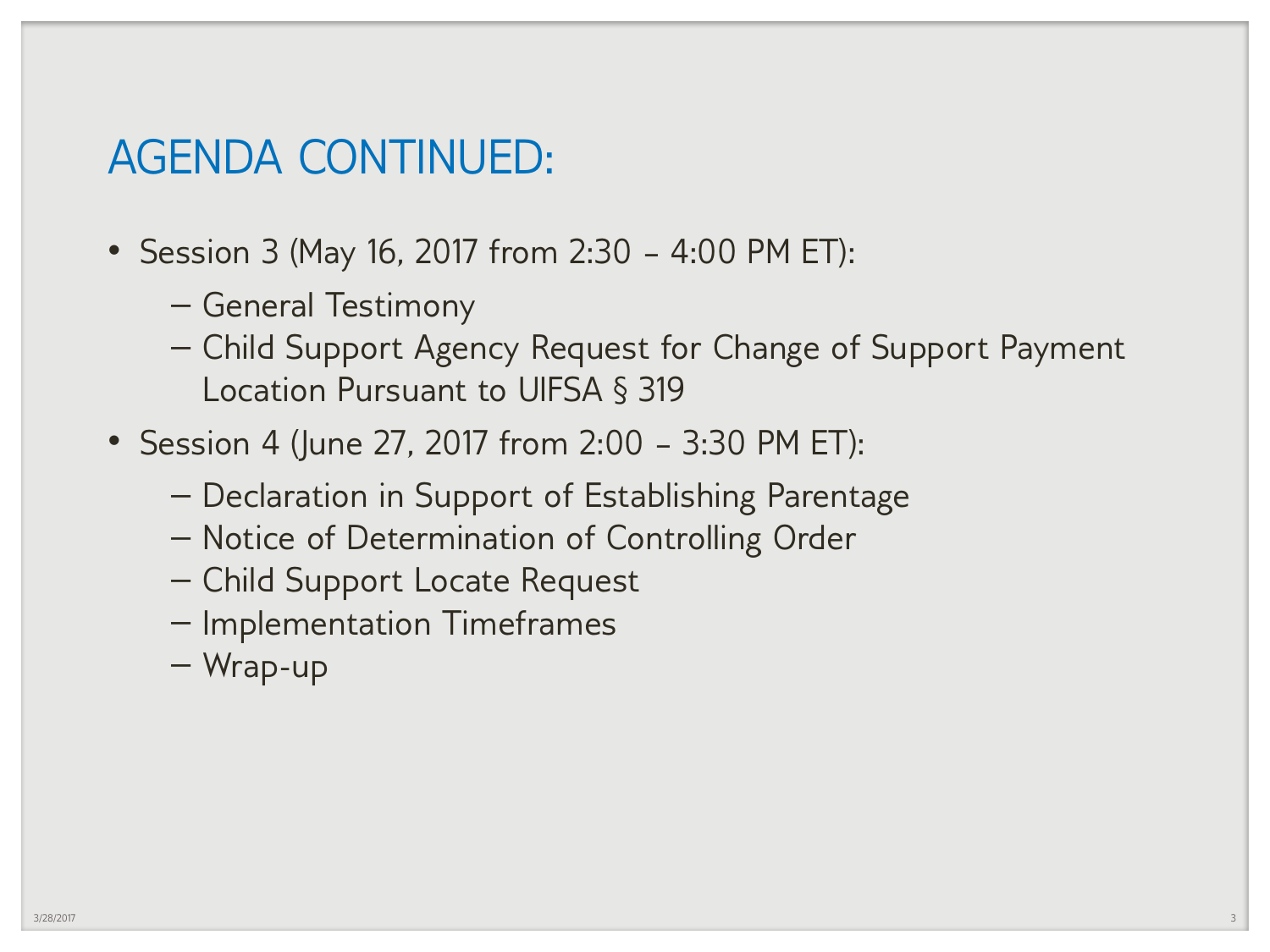

# Agenda Continued:
Session 3 (May 16, 2017 from 2:30 – 4:00 PM ET):
General Testimony
Child Support Agency Request for Change of Support Payment Location Pursuant to UIFSA § 319
Session 4 (June 27, 2017 from 2:00 – 3:30 PM ET):
Declaration in Support of Establishing Parentage
Notice of Determination of Controlling Order
Child Support Locate Request
Implementation Timeframes
Wrap-up

3/28/2017
3